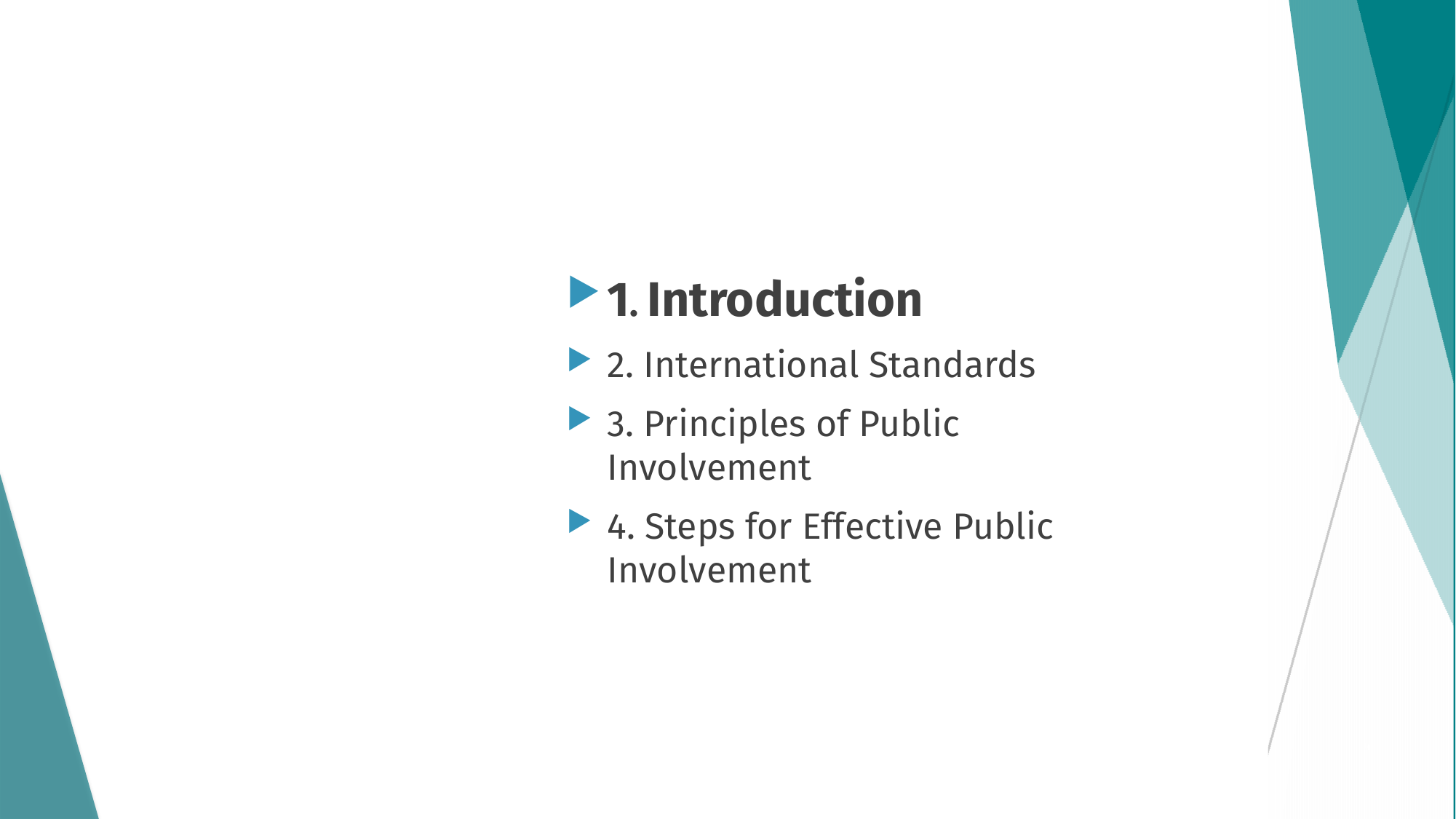

# Section 1: Introduction
1. Introduction
2. International Standards
3. Principles of Public Involvement
4. Steps for Effective Public Involvement
4